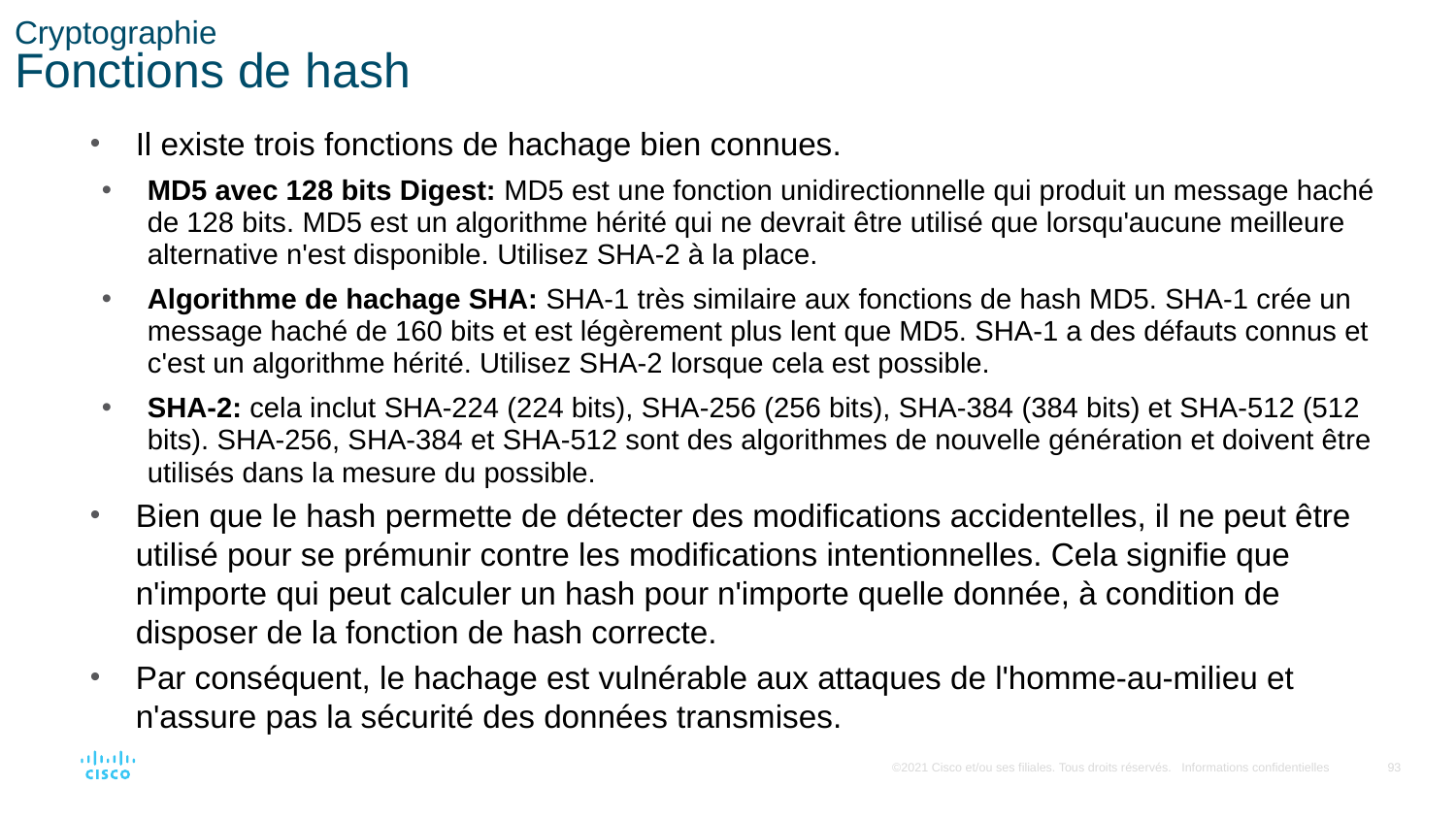

# Cryptographie Fonctions de hash
Il existe trois fonctions de hachage bien connues.
MD5 avec 128 bits Digest: MD5 est une fonction unidirectionnelle qui produit un message haché de 128 bits. MD5 est un algorithme hérité qui ne devrait être utilisé que lorsqu'aucune meilleure alternative n'est disponible. Utilisez SHA-2 à la place.
Algorithme de hachage SHA: SHA-1 très similaire aux fonctions de hash MD5. SHA-1 crée un message haché de 160 bits et est légèrement plus lent que MD5. SHA-1 a des défauts connus et c'est un algorithme hérité. Utilisez SHA-2 lorsque cela est possible.
SHA-2: cela inclut SHA-224 (224 bits), SHA-256 (256 bits), SHA-384 (384 bits) et SHA-512 (512 bits). SHA-256, SHA-384 et SHA-512 sont des algorithmes de nouvelle génération et doivent être utilisés dans la mesure du possible.
Bien que le hash permette de détecter des modifications accidentelles, il ne peut être utilisé pour se prémunir contre les modifications intentionnelles. Cela signifie que n'importe qui peut calculer un hash pour n'importe quelle donnée, à condition de disposer de la fonction de hash correcte.
Par conséquent, le hachage est vulnérable aux attaques de l'homme-au-milieu et n'assure pas la sécurité des données transmises.